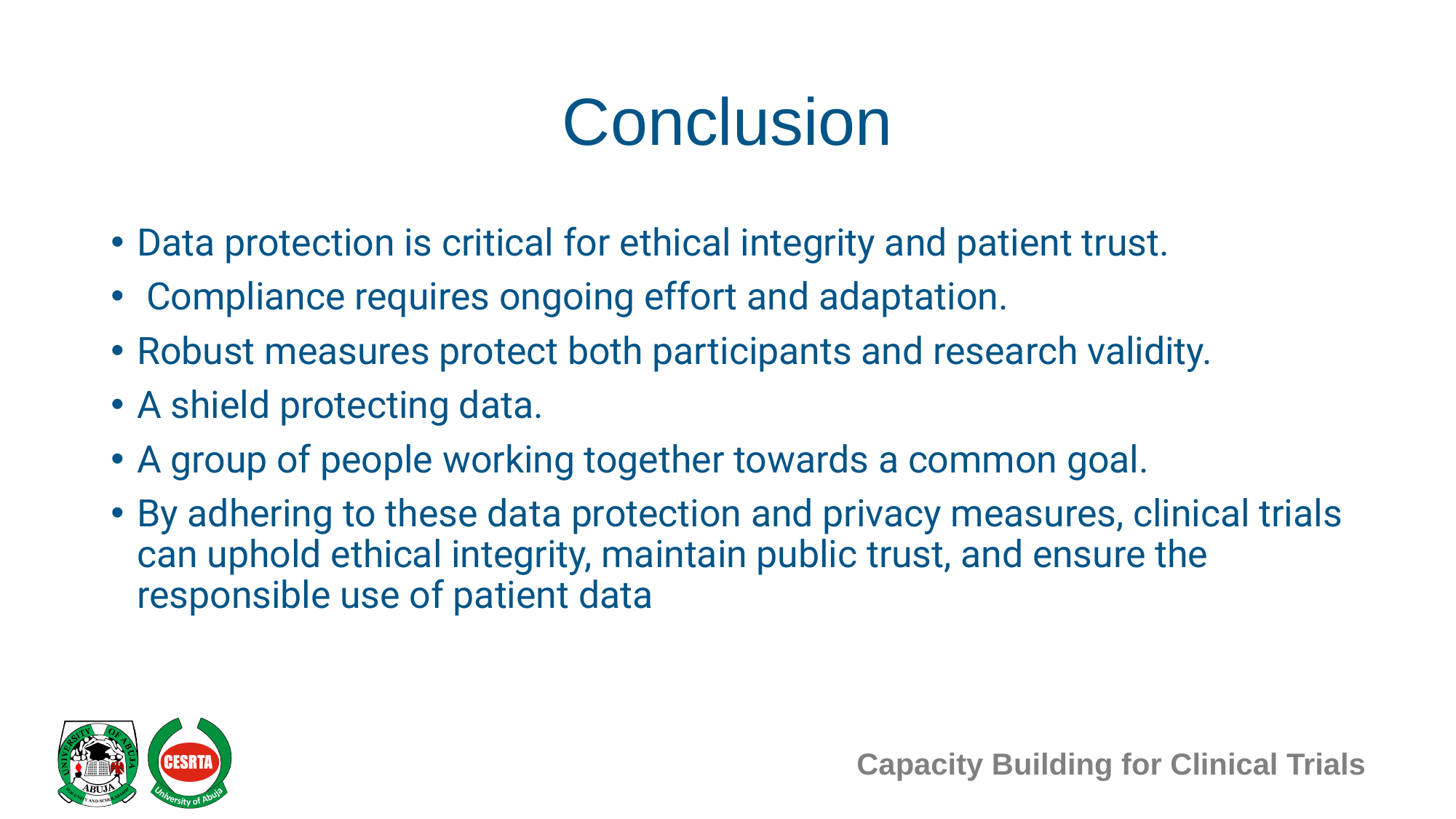

# Conclusion
Data protection is critical for ethical integrity and patient trust.
 Compliance requires ongoing effort and adaptation.
Robust measures protect both participants and research validity.
A shield protecting data.
A group of people working together towards a common goal.
By adhering to these data protection and privacy measures, clinical trials can uphold ethical integrity, maintain public trust, and ensure the responsible use of patient data